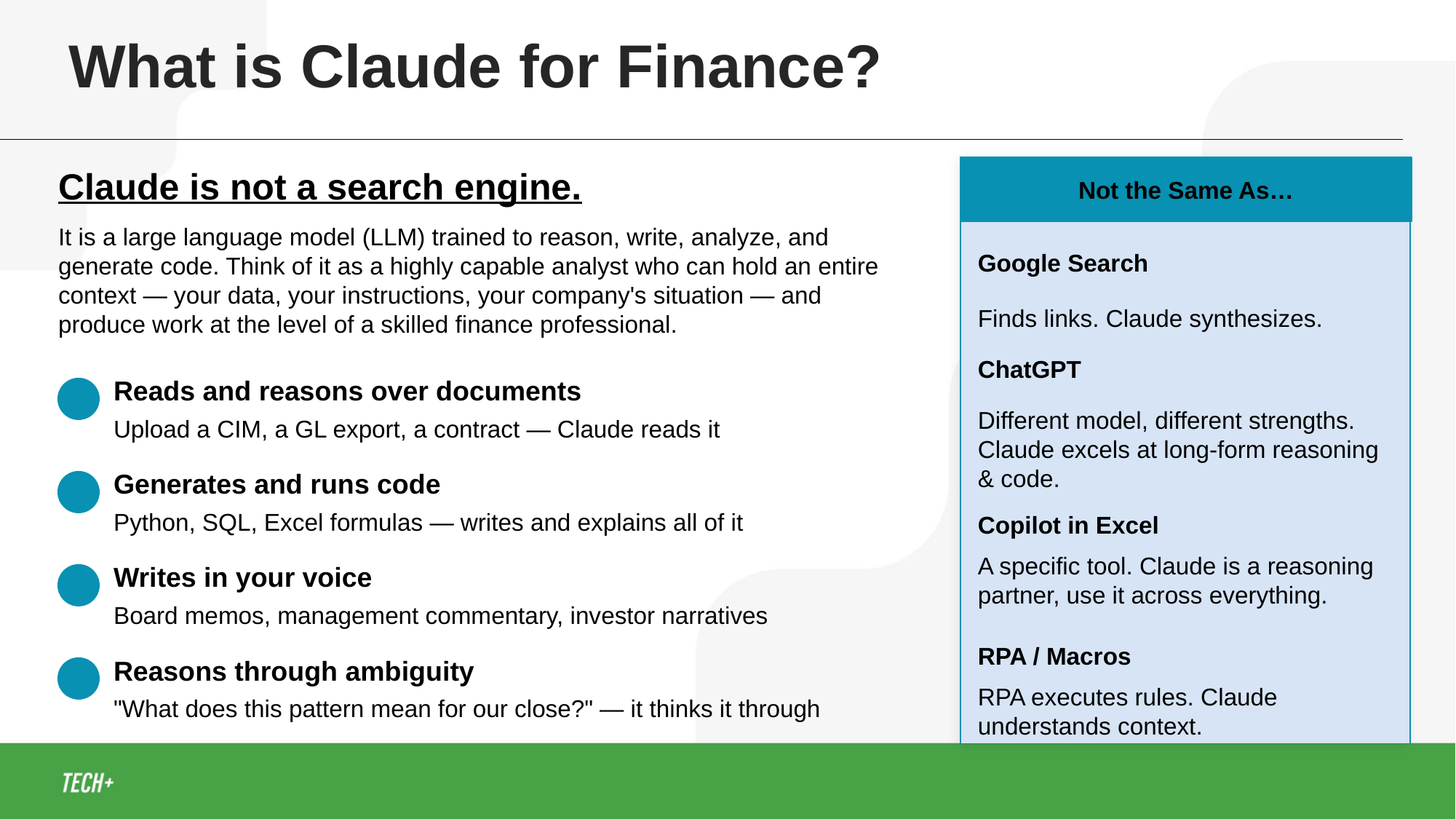

What is Claude for Finance?
Claude is not a search engine.

Not the Same As…
It is a large language model (LLM) trained to reason, write, analyze, and generate code. Think of it as a highly capable analyst who can hold an entire context — your data, your instructions, your company's situation — and produce work at the level of a skilled finance professional.
Google Search
Finds links. Claude synthesizes.
ChatGPT
Reads and reasons over documents

Upload a CIM, a GL export, a contract — Claude reads it
Different model, different strengths. Claude excels at long-form reasoning & code.
Generates and runs code

Python, SQL, Excel formulas — writes and explains all of it
Copilot in Excel
A specific tool. Claude is a reasoning partner, use it across everything.
Writes in your voice

Board memos, management commentary, investor narratives
RPA / Macros
Reasons through ambiguity

RPA executes rules. Claude understands context.
"What does this pattern mean for our close?" — it thinks it through